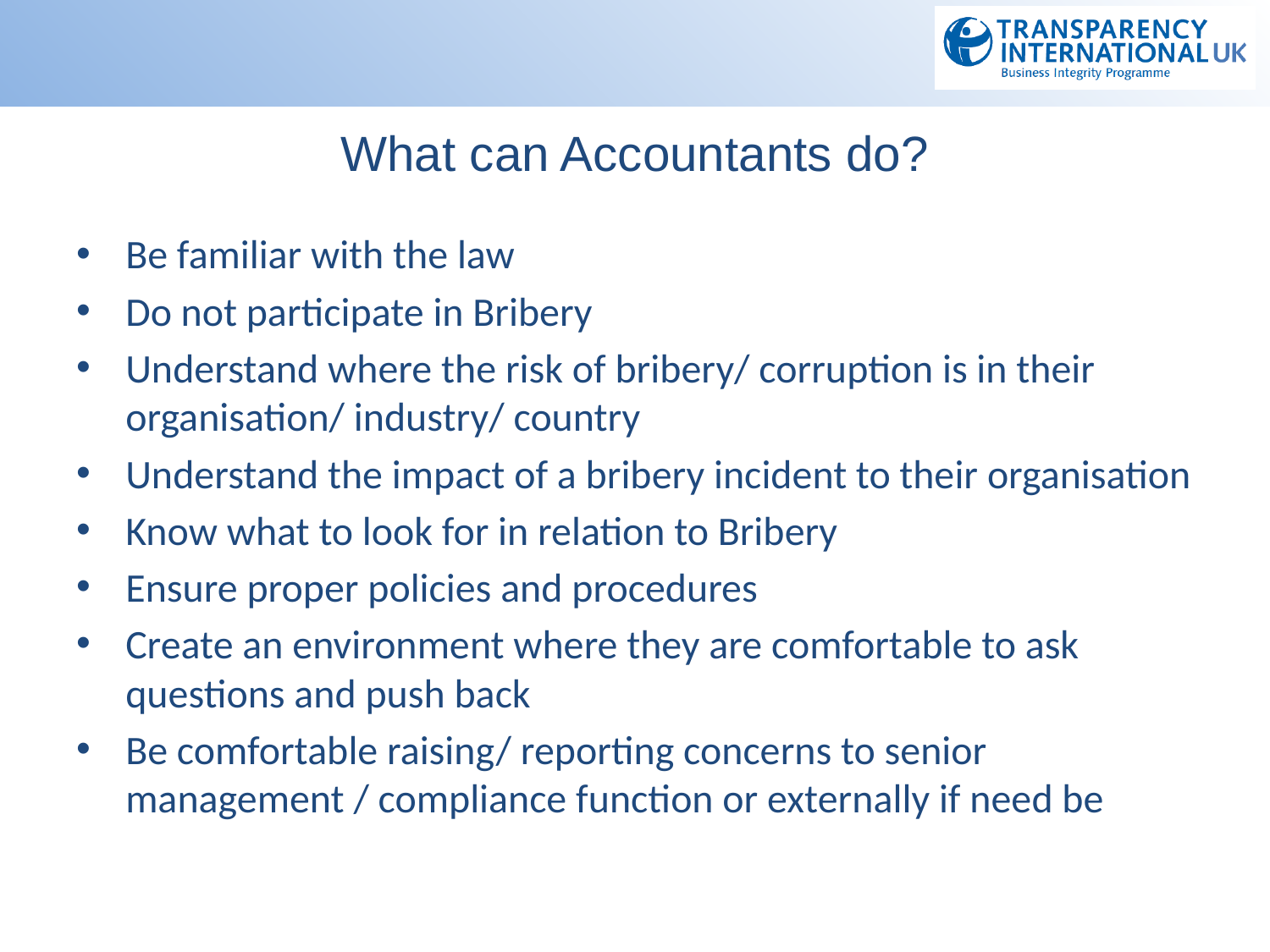

# What can Accountants do?
Be familiar with the law
Do not participate in Bribery
Understand where the risk of bribery/ corruption is in their organisation/ industry/ country
Understand the impact of a bribery incident to their organisation
Know what to look for in relation to Bribery
Ensure proper policies and procedures
Create an environment where they are comfortable to ask questions and push back
Be comfortable raising/ reporting concerns to senior management / compliance function or externally if need be